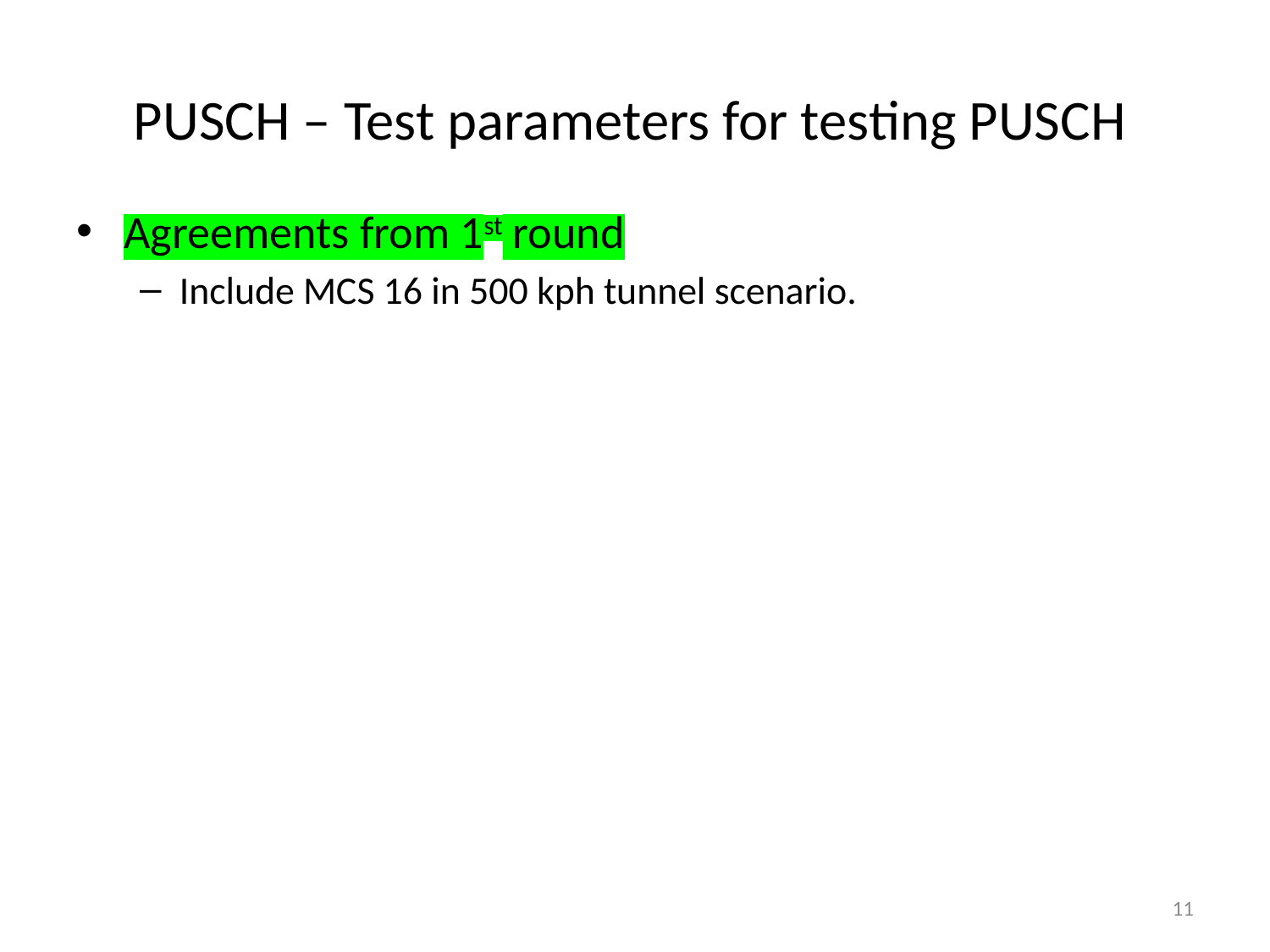

# PUSCH – Test parameters for testing PUSCH
Agreements from 1st round
Include MCS 16 in 500 kph tunnel scenario.

11